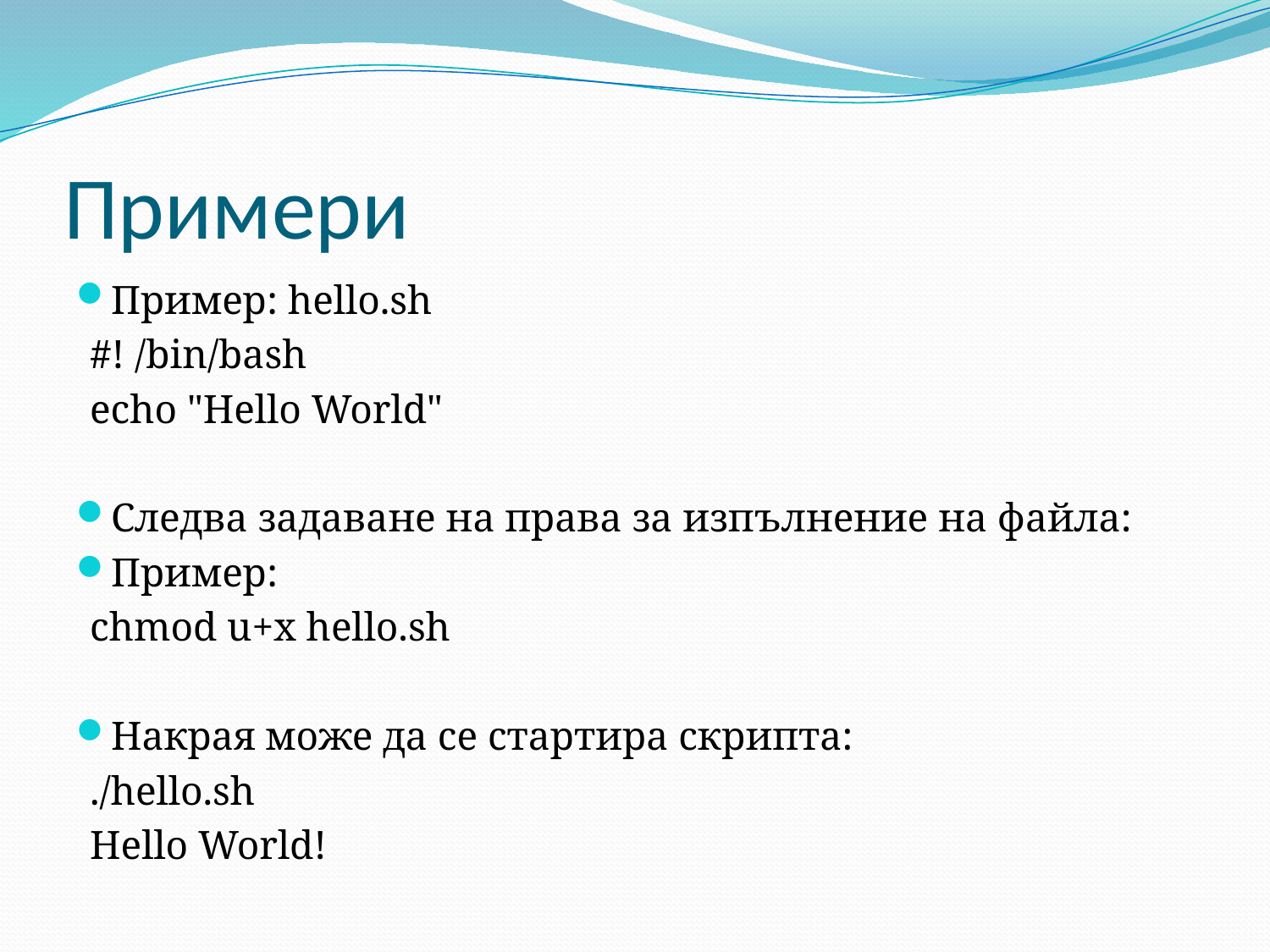

# Примери
Пример: hello.sh
#! /bin/bash
echo "Hello World"

Следва задаване на права за изпълнение на файла:
Пример:
chmod u+x hello.sh

Накрая може да се стартира скрипта:
./hello.sh
Hello World!